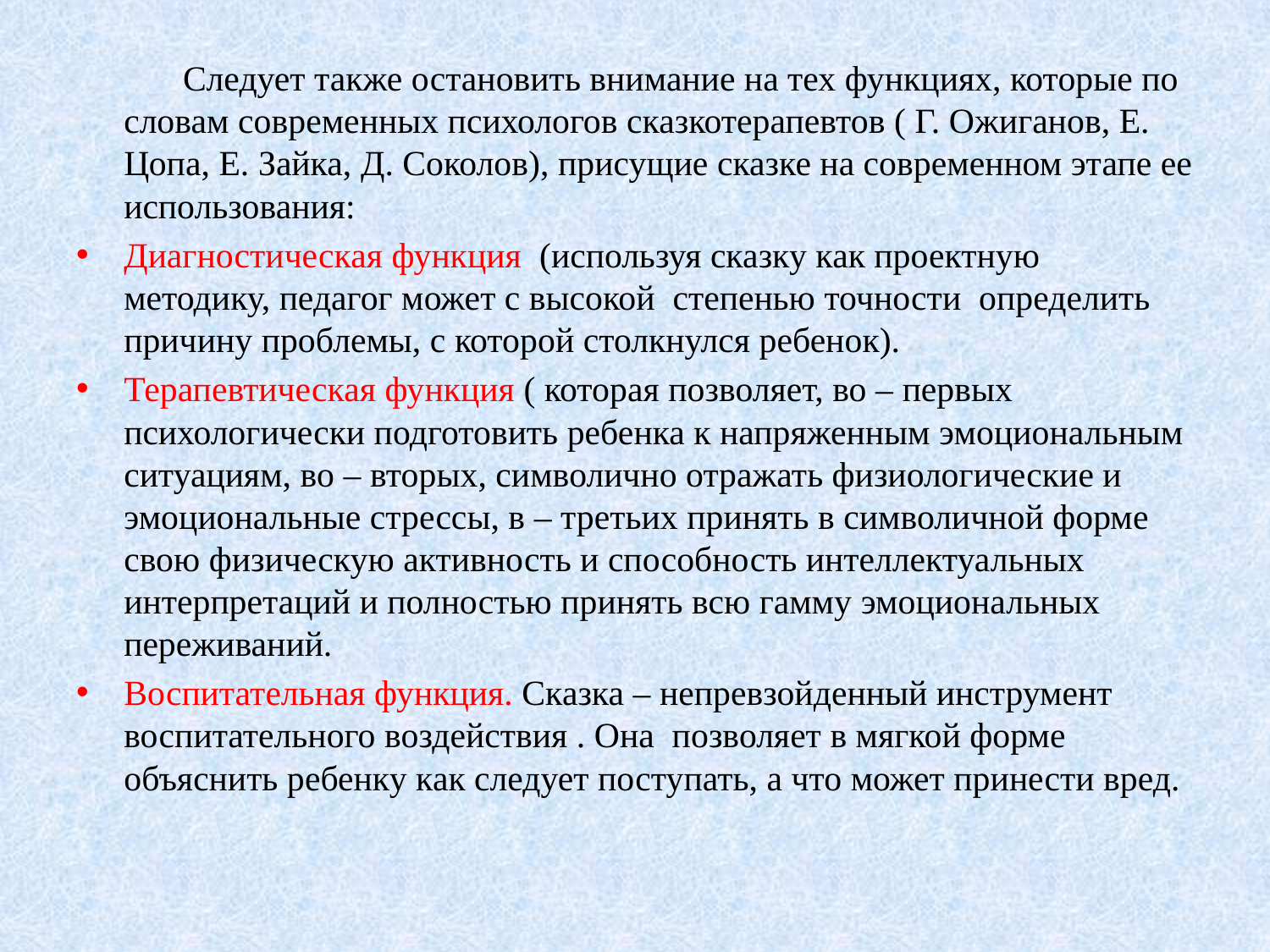

Следует также остановить внимание на тех функциях, которые по словам современных психологов сказкотерапевтов ( Г. Ожиганов, Е. Цопа, Е. Зайка, Д. Соколов), присущие сказке на современном этапе ее использования:
Диагностическая функция  (используя сказку как проектную методику, педагог может с высокой  степенью точности  определить причину проблемы, с которой столкнулся ребенок).
Терапевтическая функция ( которая позволяет, во – первых  психологически подготовить ребенка к напряженным эмоциональным ситуациям, во – вторых, символично отражать физиологические и эмоциональные стрессы, в – третьих принять в символичной форме свою физическую активность и способность интеллектуальных интерпретаций и полностью принять всю гамму эмоциональных переживаний.
Воспитательная функция. Сказка – непревзойденный инструмент воспитательного воздействия . Она  позволяет в мягкой форме объяснить ребенку как следует поступать, а что может принести вред.